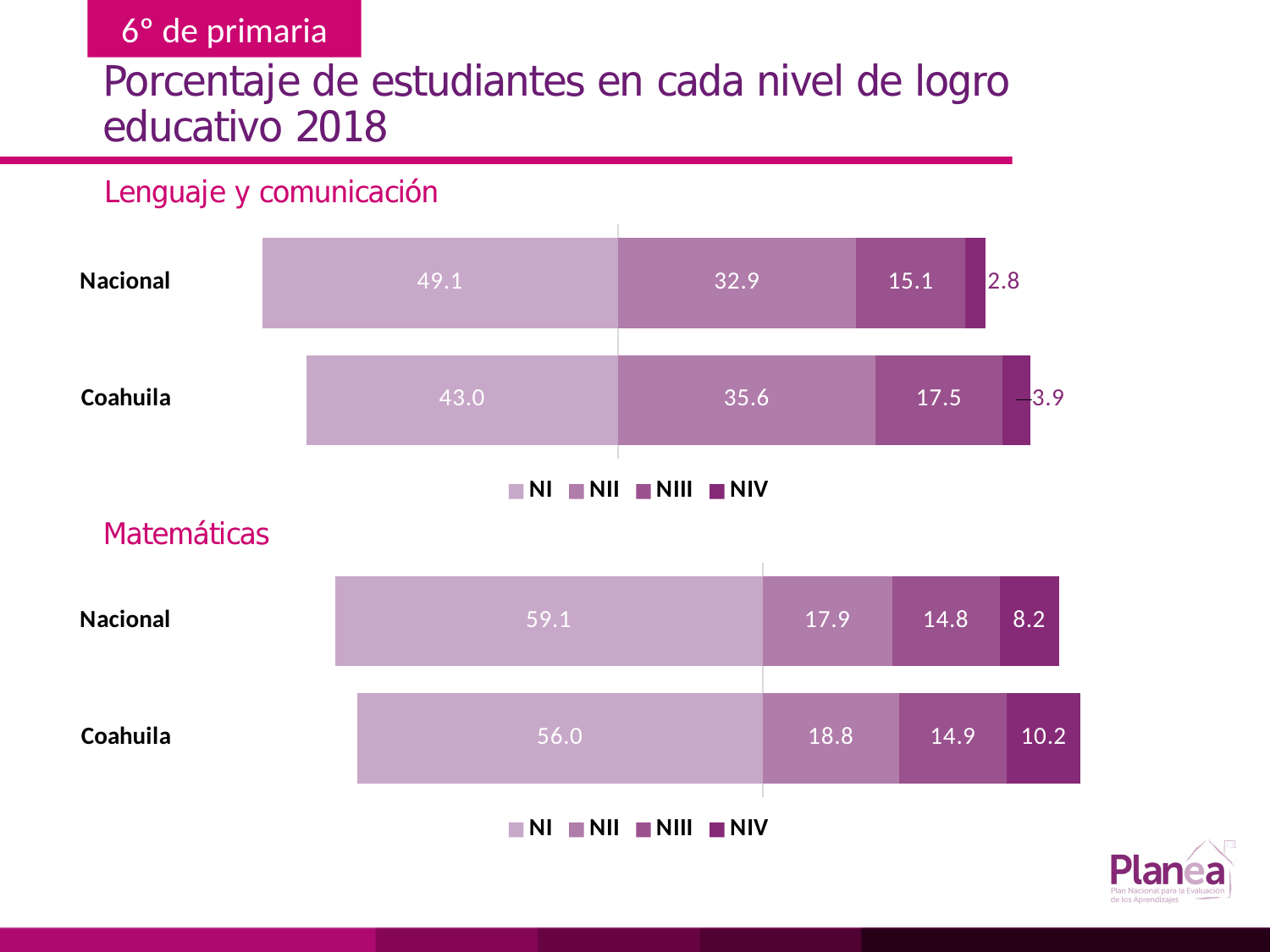

# Porcentaje de estudiantes en cada nivel de logro educativo 2018

Lenguaje y comunicación

### Chart

| Category |  |  |  |  |
|---|---|---|---|---|
| Coahuila | -43.0 | 35.6 | 17.5 | 3.9 |
| Nacional | -49.1 | 32.9 | 15.1 | 2.8 |
Matemáticas

### Chart

| Category |  |  |  |  |
|---|---|---|---|---|
| Coahuila | -56.0 | 18.8 | 14.9 | 10.2 |
| Nacional | -59.1 | 17.9 | 14.8 | 8.2 |